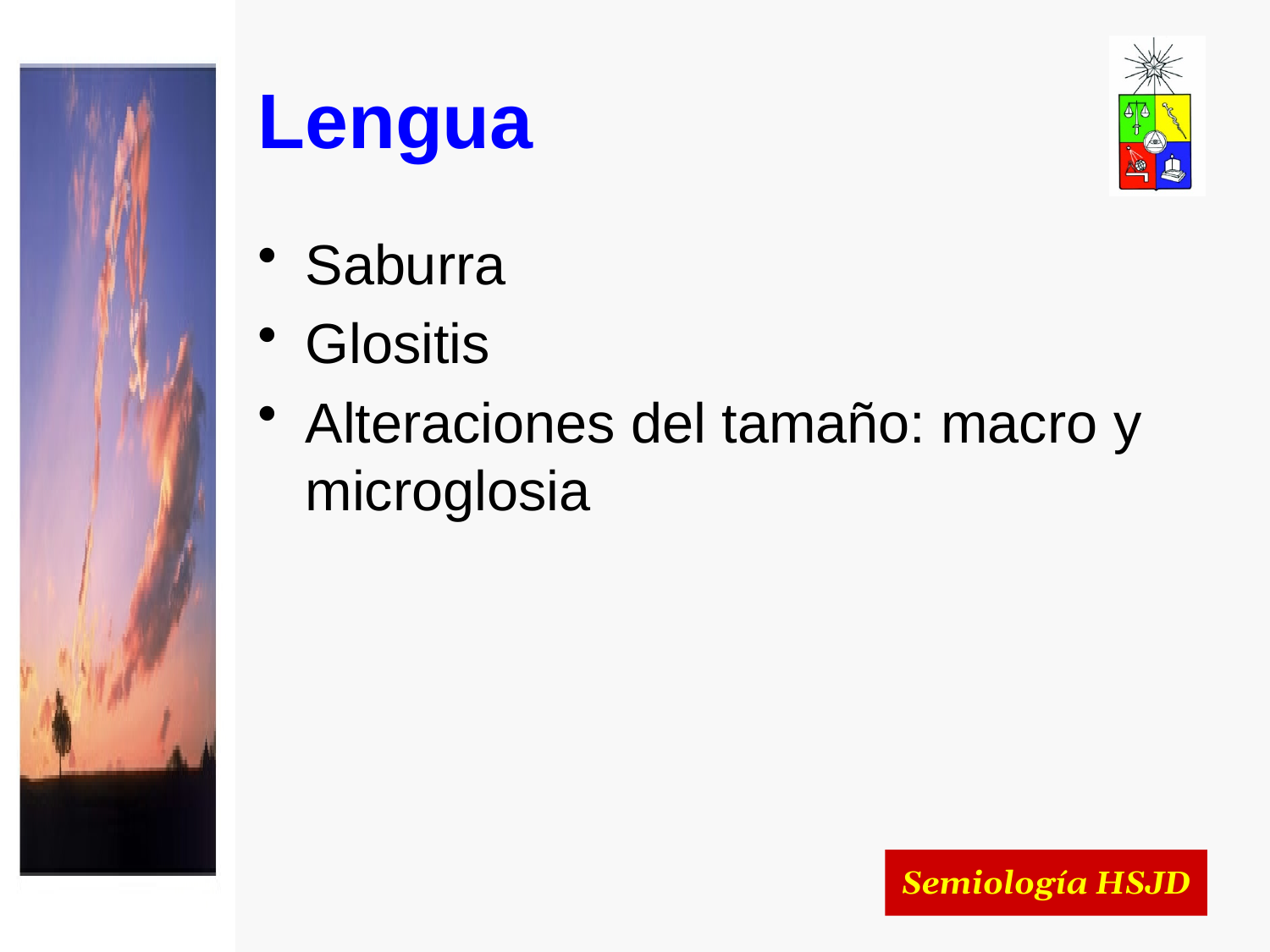

# Lengua
Saburra
Glositis
Alteraciones del tamaño: macro y microglosia

Semiología HSJD